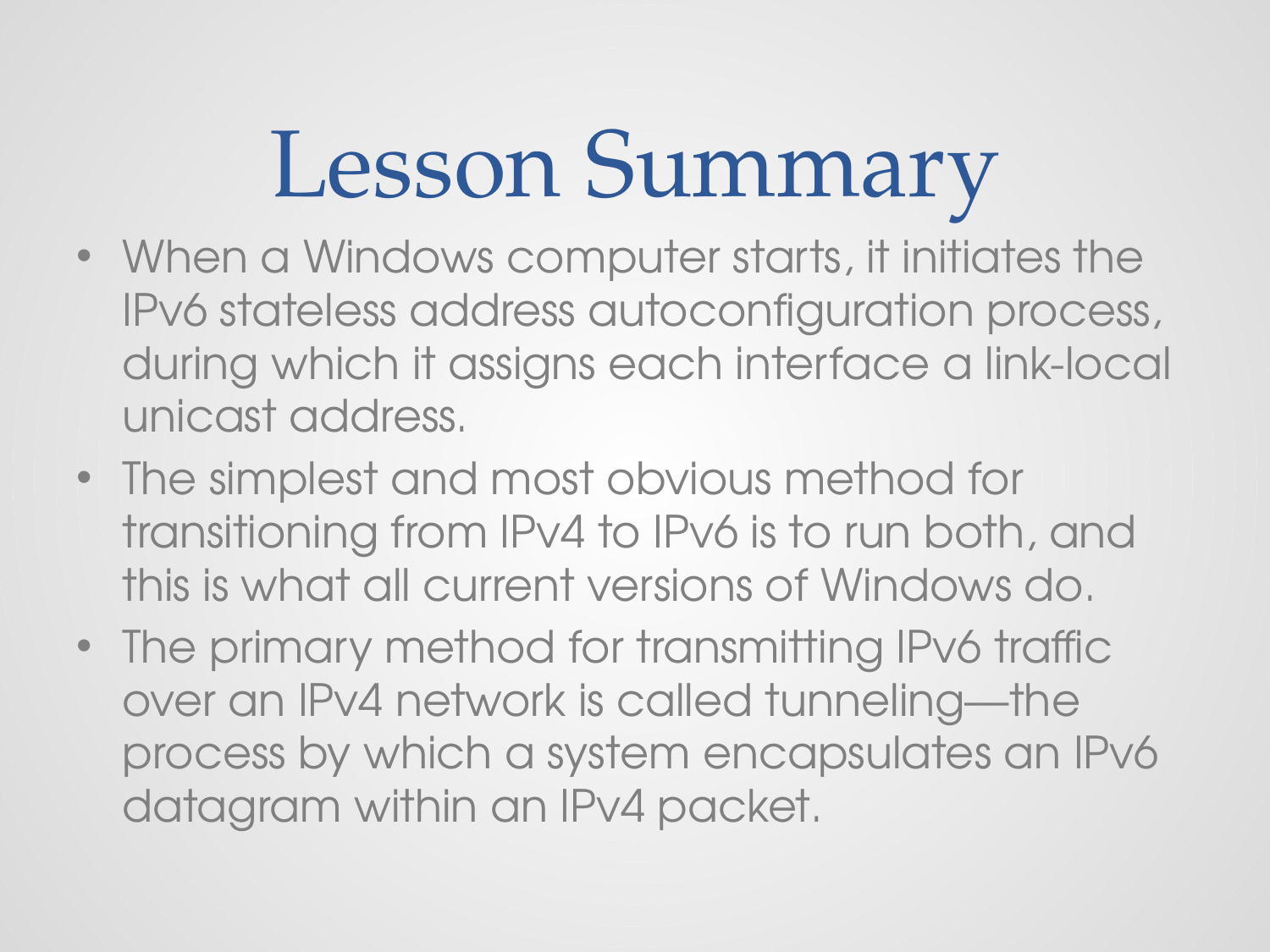

# Lesson Summary
When a Windows computer starts, it initiates the IPv6 stateless address autoconfiguration process, during which it assigns each interface a link-local unicast address.
The simplest and most obvious method for transitioning from IPv4 to IPv6 is to run both, and this is what all current versions of Windows do.
The primary method for transmitting IPv6 traffic over an IPv4 network is called tunneling—the process by which a system encapsulates an IPv6 datagram within an IPv4 packet.

© 2013 John Wiley & Sons, Inc.
46